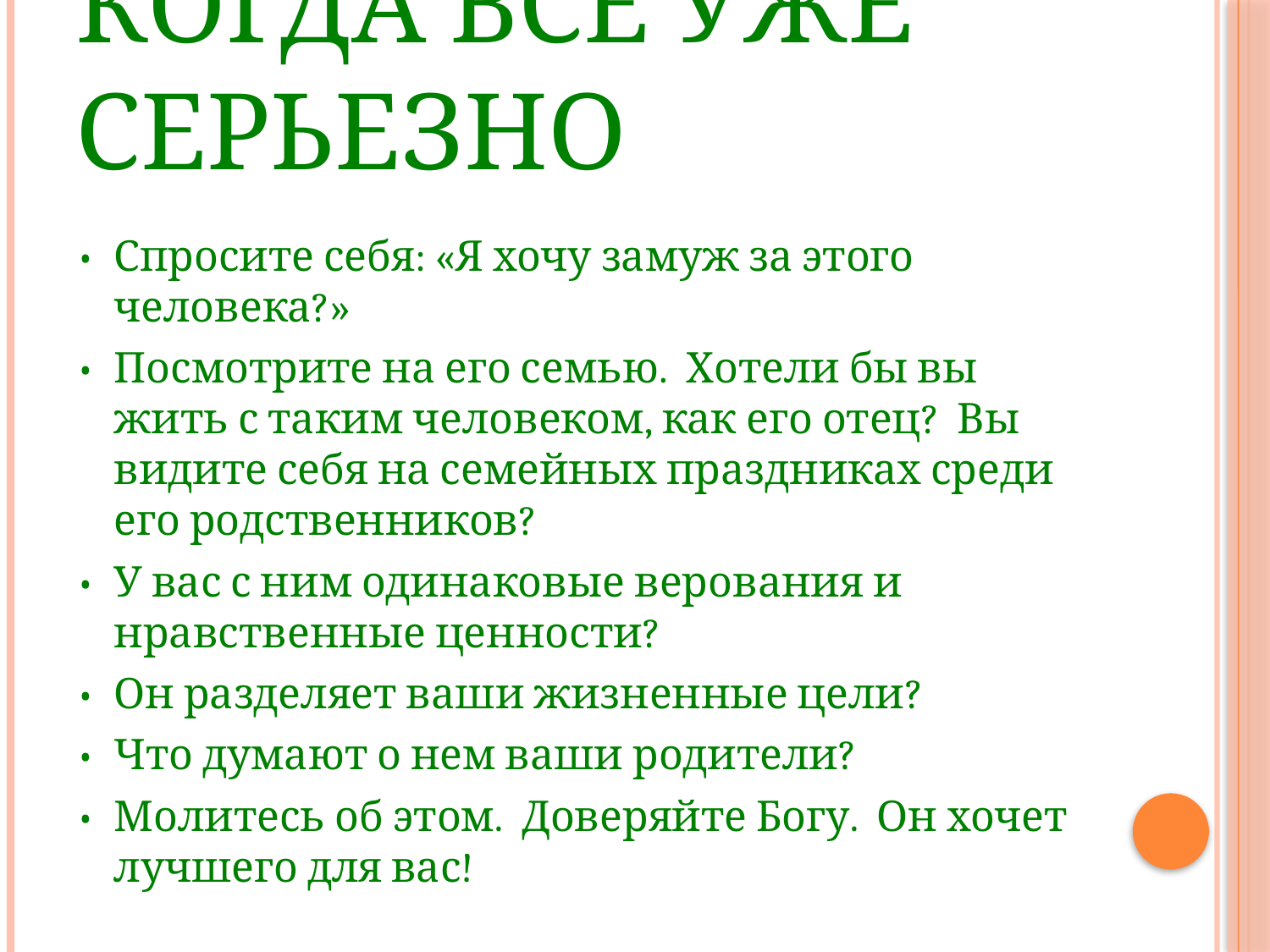

# Когда все уже серьезно
•	Спросите себя: «Я хочу замуж за этого человека?»
•	Посмотрите на его семью.  Хотели бы вы жить с таким человеком, как его отец?  Вы видите себя на семейных праздниках среди его родственников?
•	У вас с ним одинаковые верования и нравственные ценности?
•	Он разделяет ваши жизненные цели?
•	Что думают о нем ваши родители?
•	Молитесь об этом.  Доверяйте Богу.  Он хочет лучшего для вас!